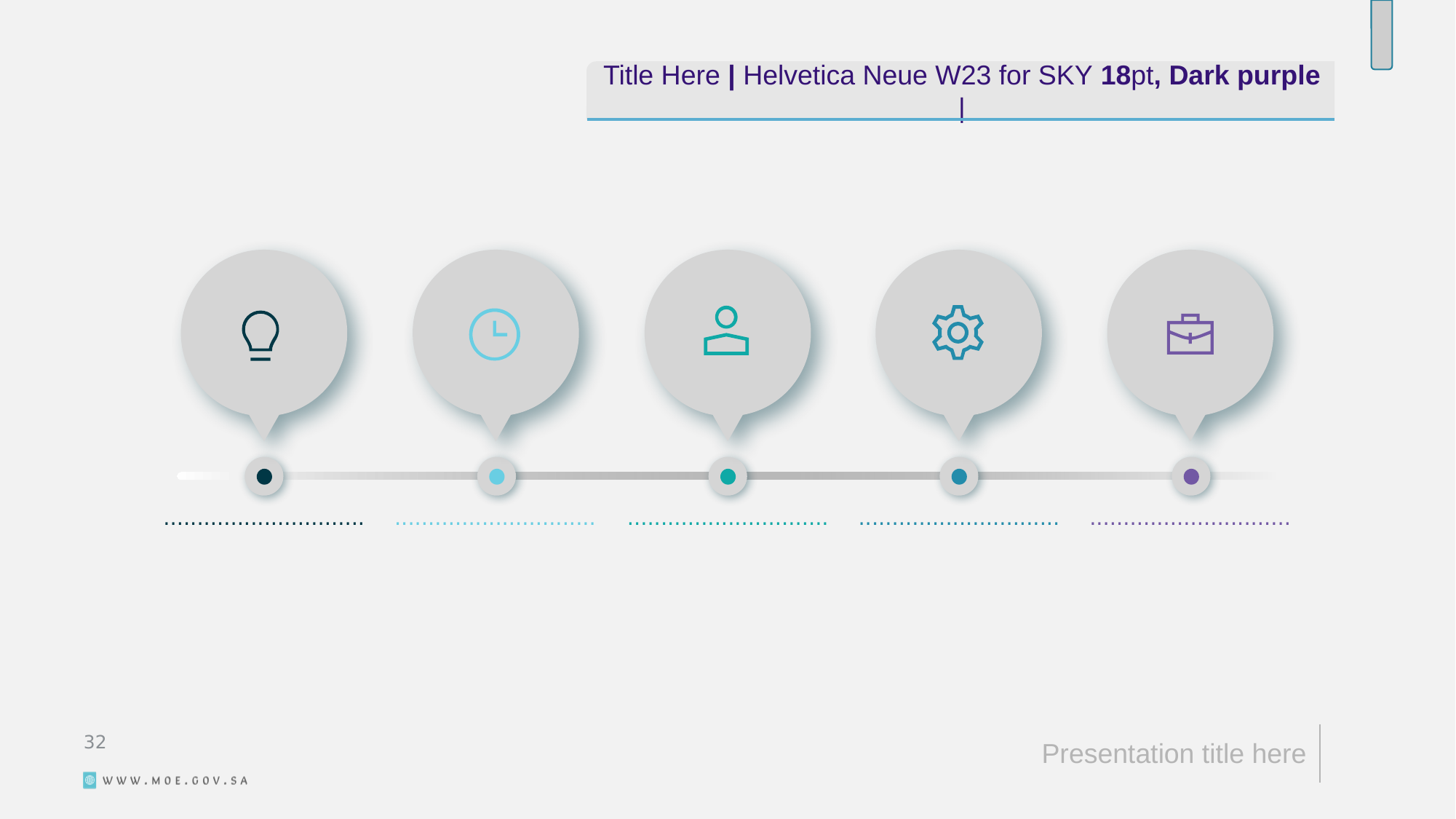

Title Here | Helvetica Neue W23 for SKY 18pt, Dark purple |

..............................
..............................
..............................
..............................
..............................
32
Presentation title here